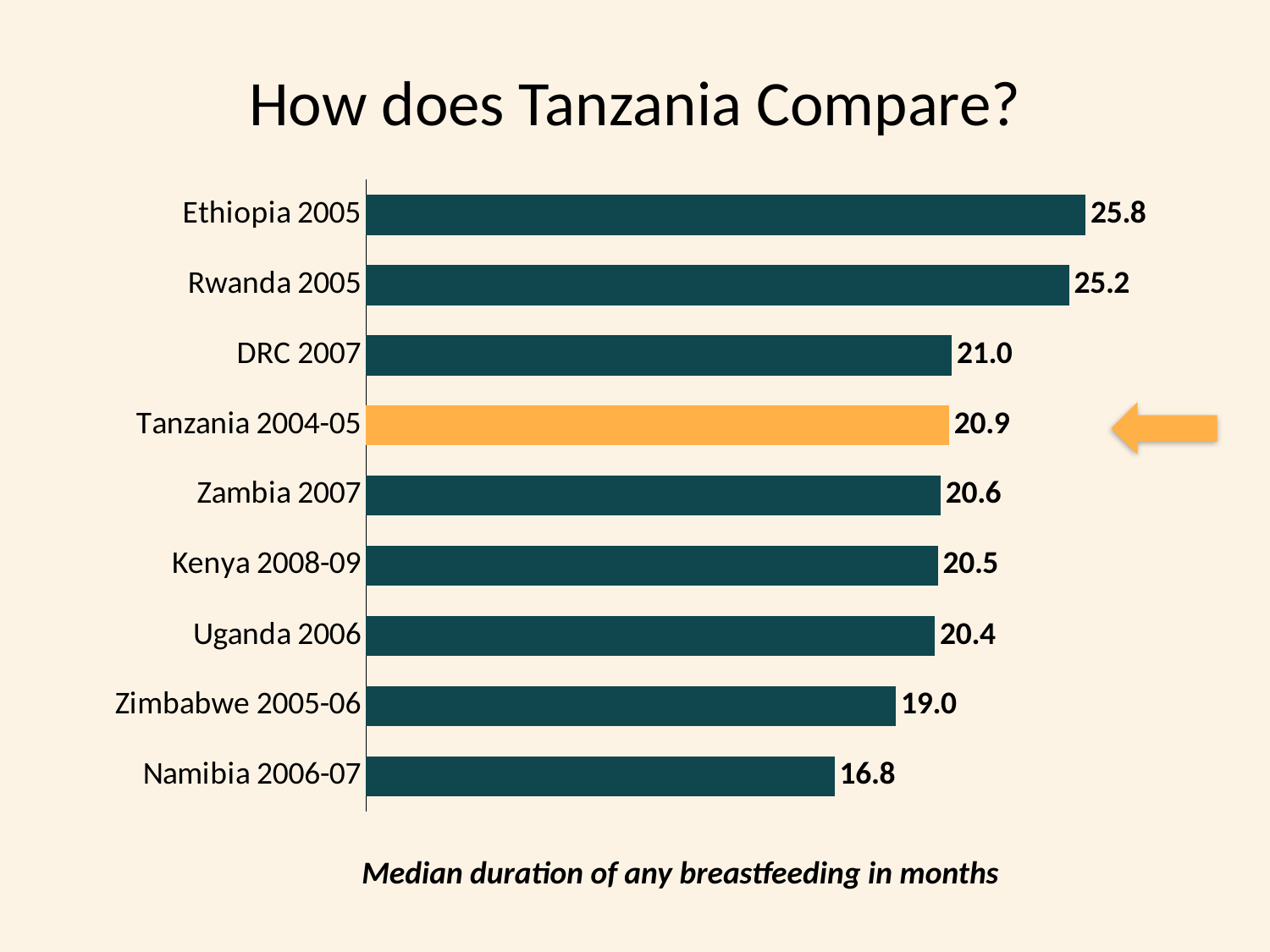

# How does Tanzania Compare?

### Chart

| Category | Column1 |
|---|---|
| Namibia 2006-07 | 16.8 |
| Zimbabwe 2005-06 | 19.0 |
| Uganda 2006 | 20.4 |
| Kenya 2008-09 | 20.5 |
| Zambia 2007 | 20.6 |
| Tanzania 2004-05 | 20.9 |
| DRC 2007 | 21.0 |
| Rwanda 2005 | 25.2 |
| Ethiopia 2005 | 25.8 |
Median duration of any breastfeeding in months